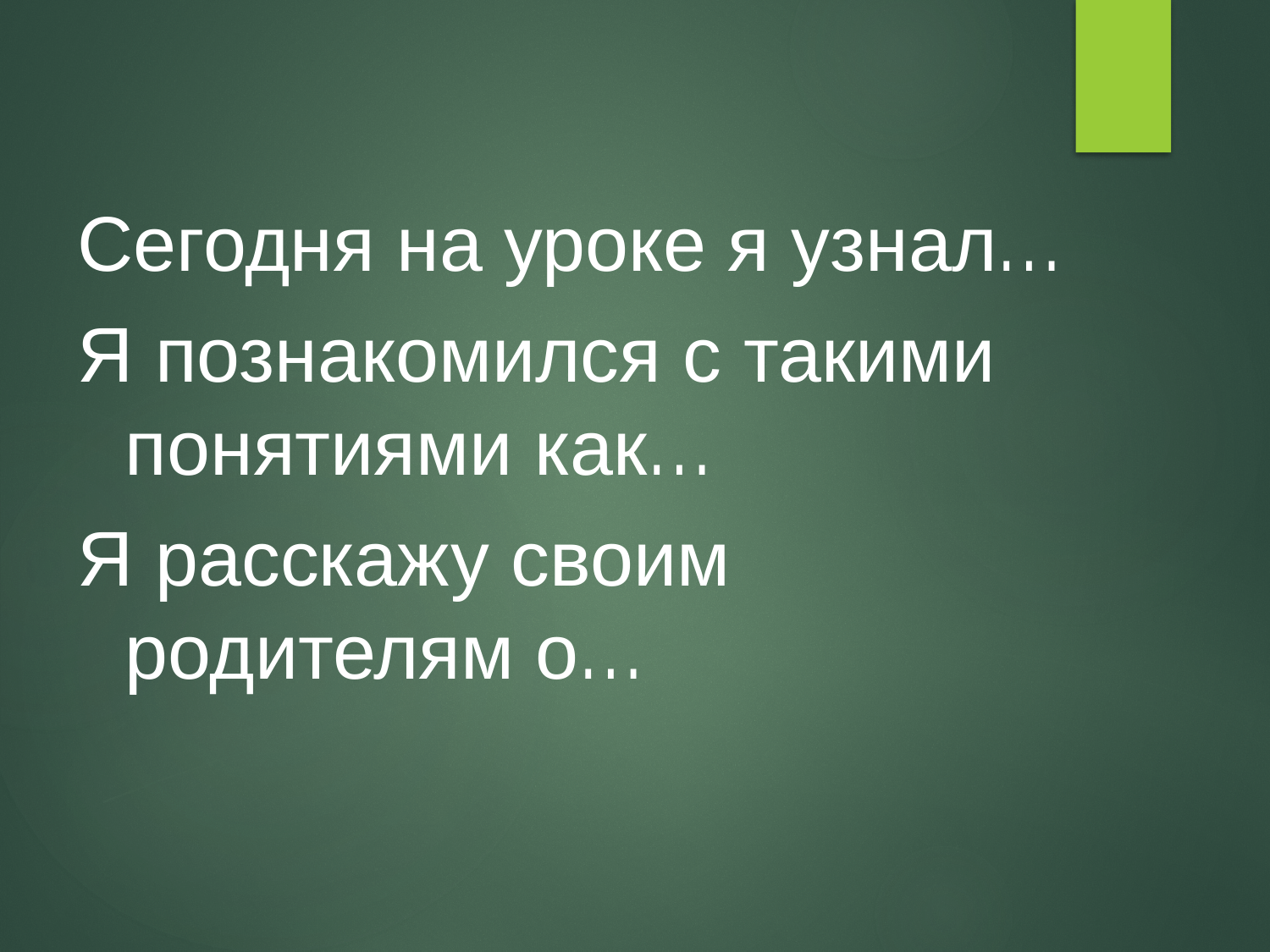

#

Сегодня на уроке я узнал…
Я познакомился с такими понятиями как…
Я расскажу своим родителям о…